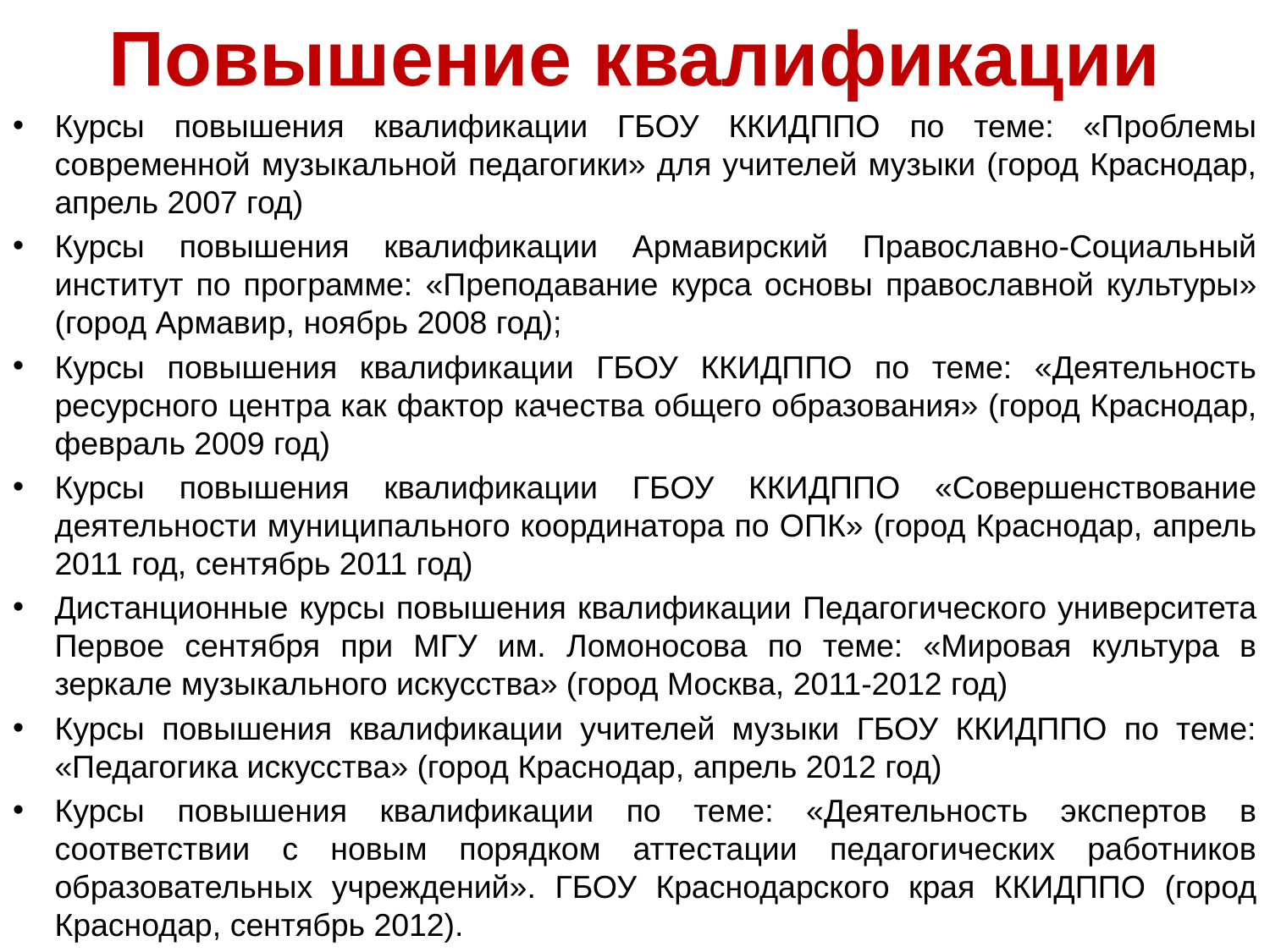

# Повышение квалификации
Курсы повышения квалификации ГБОУ ККИДППО по теме: «Проблемы современной музыкальной педагогики» для учителей музыки (город Краснодар, апрель 2007 год)
Курсы повышения квалификации Армавирский Православно-Социальный институт по программе: «Преподавание курса основы православной культуры» (город Армавир, ноябрь 2008 год);
Курсы повышения квалификации ГБОУ ККИДППО по теме: «Деятельность ресурсного центра как фактор качества общего образования» (город Краснодар, февраль 2009 год)
Курсы повышения квалификации ГБОУ ККИДППО «Совершенствование деятельности муниципального координатора по ОПК» (город Краснодар, апрель 2011 год, сентябрь 2011 год)
Дистанционные курсы повышения квалификации Педагогического университета Первое сентября при МГУ им. Ломоносова по теме: «Мировая культура в зеркале музыкального искусства» (город Москва, 2011-2012 год)
Курсы повышения квалификации учителей музыки ГБОУ ККИДППО по теме: «Педагогика искусства» (город Краснодар, апрель 2012 год)
Курсы повышения квалификации по теме: «Деятельность экспертов в соответствии с новым порядком аттестации педагогических работников образовательных учреждений». ГБОУ Краснодарского края ККИДППО (город Краснодар, сентябрь 2012).